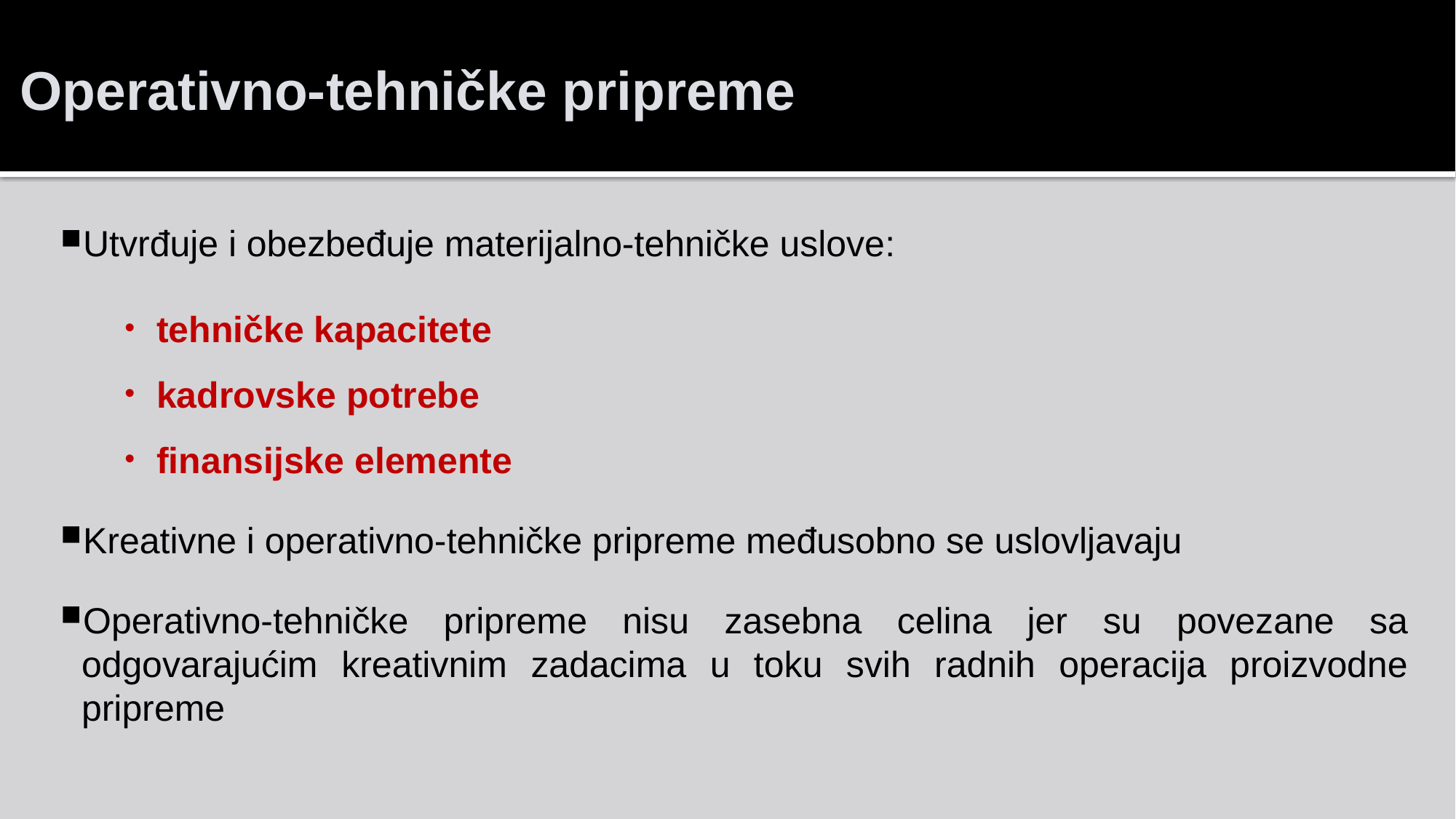

# Operativno-tehničke pripreme

Utvrđuje i obezbeđuje materijalno-tehničke uslove:

tehničke kapacitete
kadrovske potrebe
finansijske elemente

Kreativne i operativno-tehničke pripreme međusobno se uslovljavaju

Operativno-tehničke pripreme nisu zasebna celina jer su povezane sa odgovarajućim kreativnim zadacima u toku svih radnih operacija proizvodne pripreme